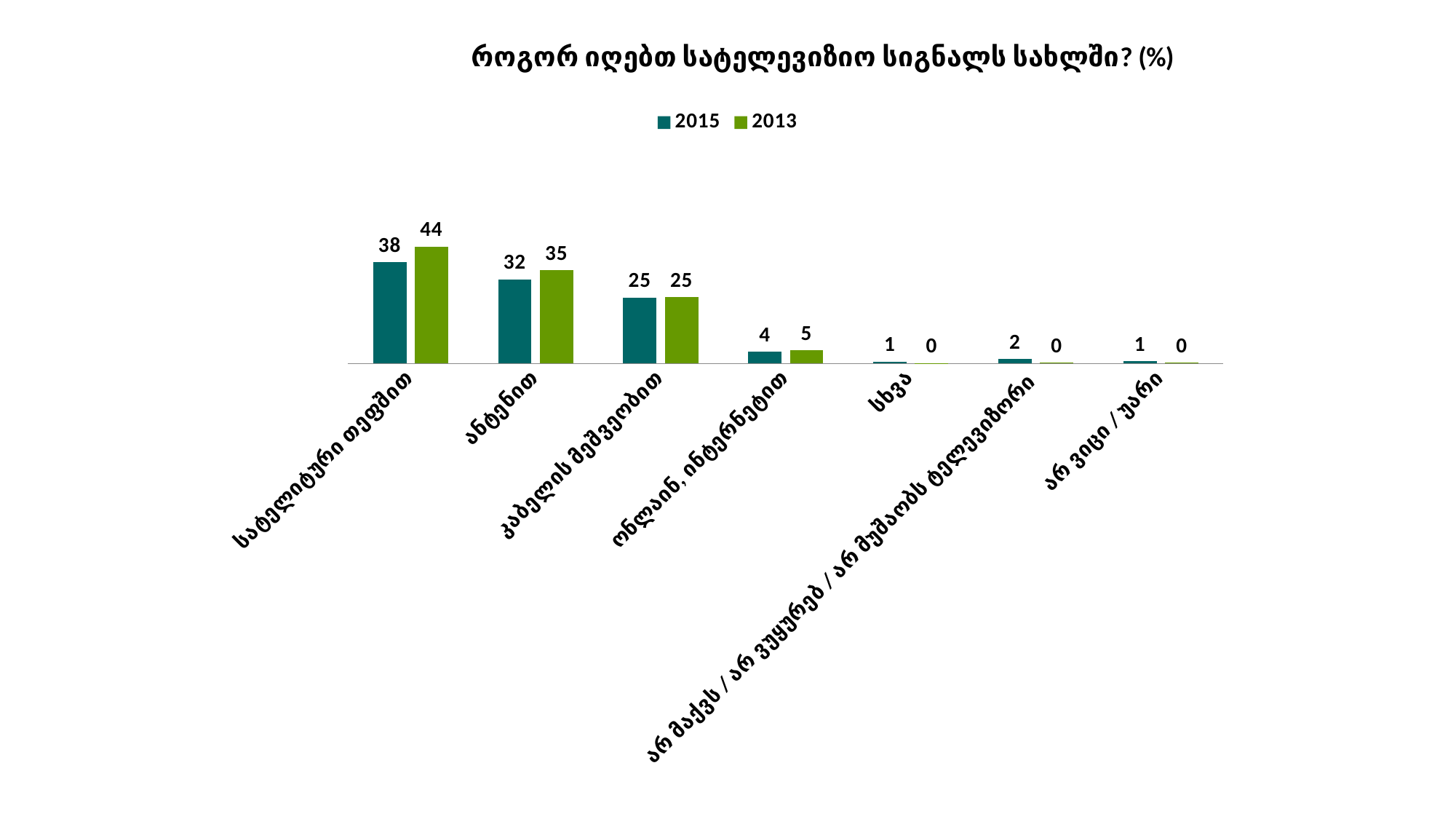

### Chart: როგორ იღებთ სატელევიზიო სიგნალს სახლში? (%)

| Category | 2015 | 2013 |
|---|---|---|
| სატელიტური თეფშით | 38.4053312493637 | 44.37342688646033 |
| ანტენით | 31.932585259145963 | 35.49509302269425 |
| კაბელის მეშვეობით | 25.05161188027327 | 25.128196057656574 |
| ონლაინ, ინტერნეტით | 4.438189908830698 | 4.939633561887952 |
| სხვა | 0.7120059608605622 | 0.18796974996095103 |
| არ მაქვს / არ ვუყურებ / არ მუშაობს ტელევიზორი  | 1.6240240335528604 | 0.21471098655378132 |
| არ ვიცი / უარი | 0.7620274814483017 | 0.2737024172578987 |